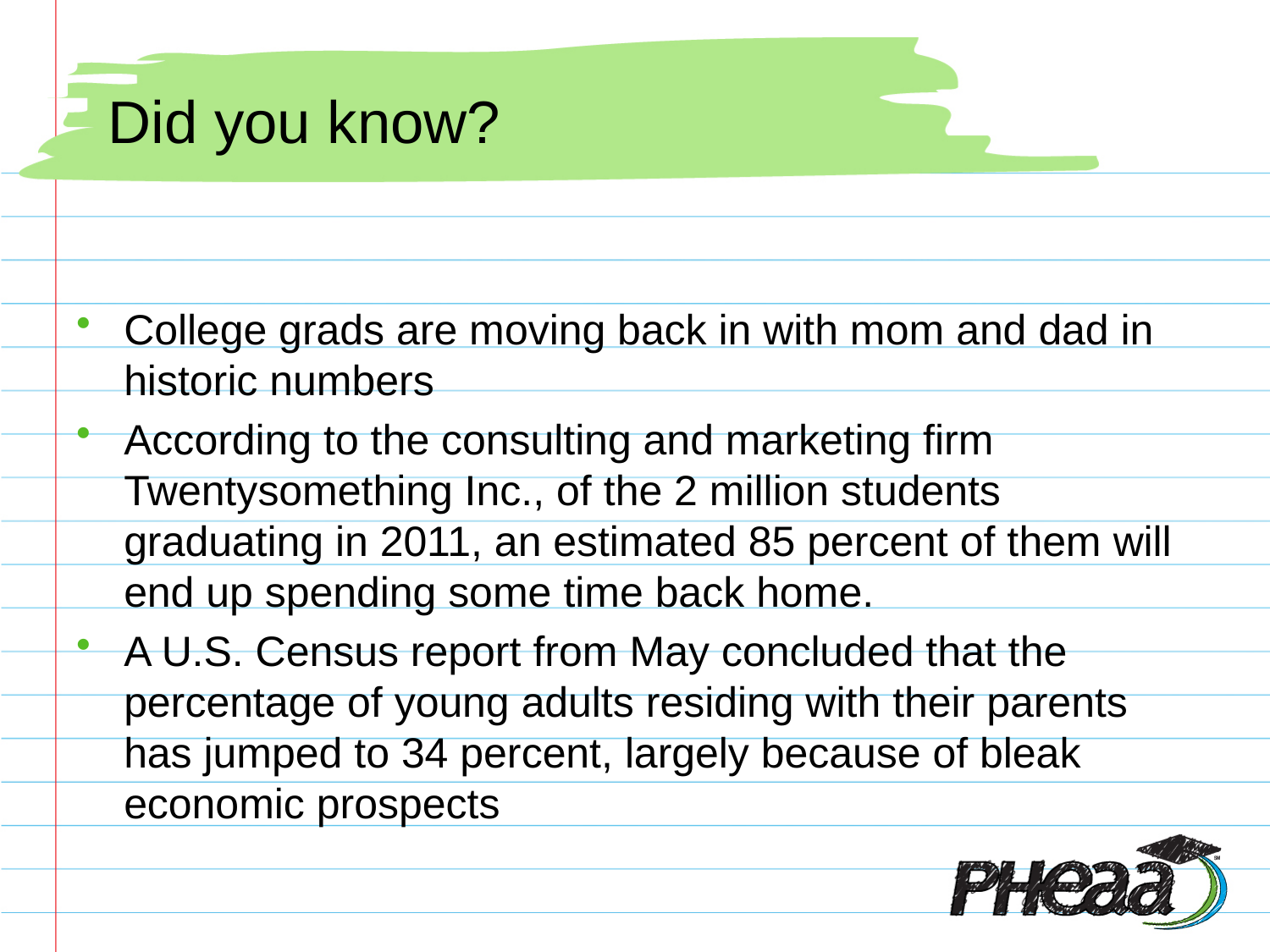

# Did you know?
College grads are moving back in with mom and dad in historic numbers
According to the consulting and marketing firm Twentysomething Inc., of the 2 million students graduating in 2011, an estimated 85 percent of them will end up spending some time back home.
A U.S. Census report from May concluded that the percentage of young adults residing with their parents has jumped to 34 percent, largely because of bleak economic prospects